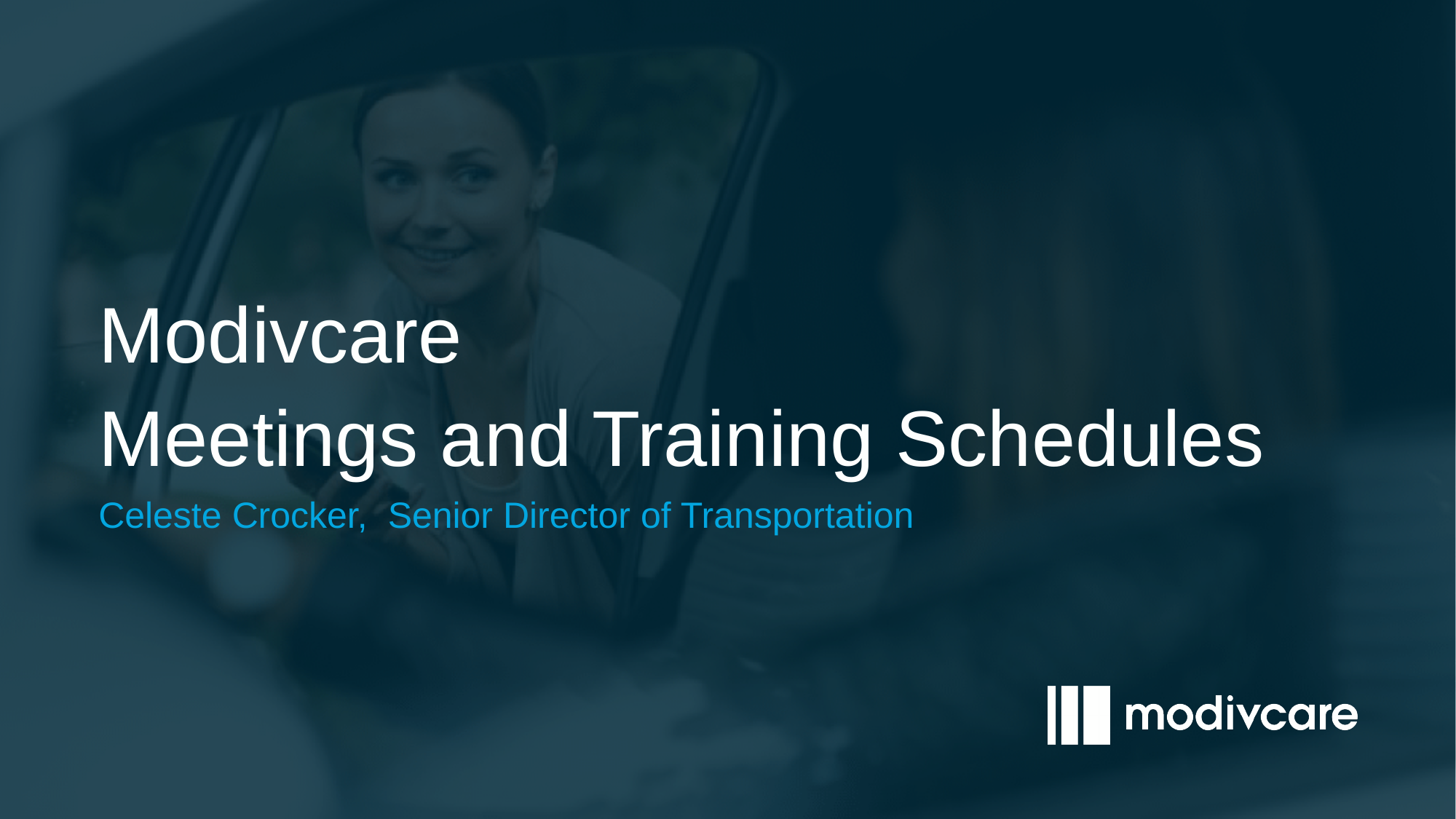

Modivcare
Meetings and Training Schedules
Celeste Crocker,  Senior Director of Transportation